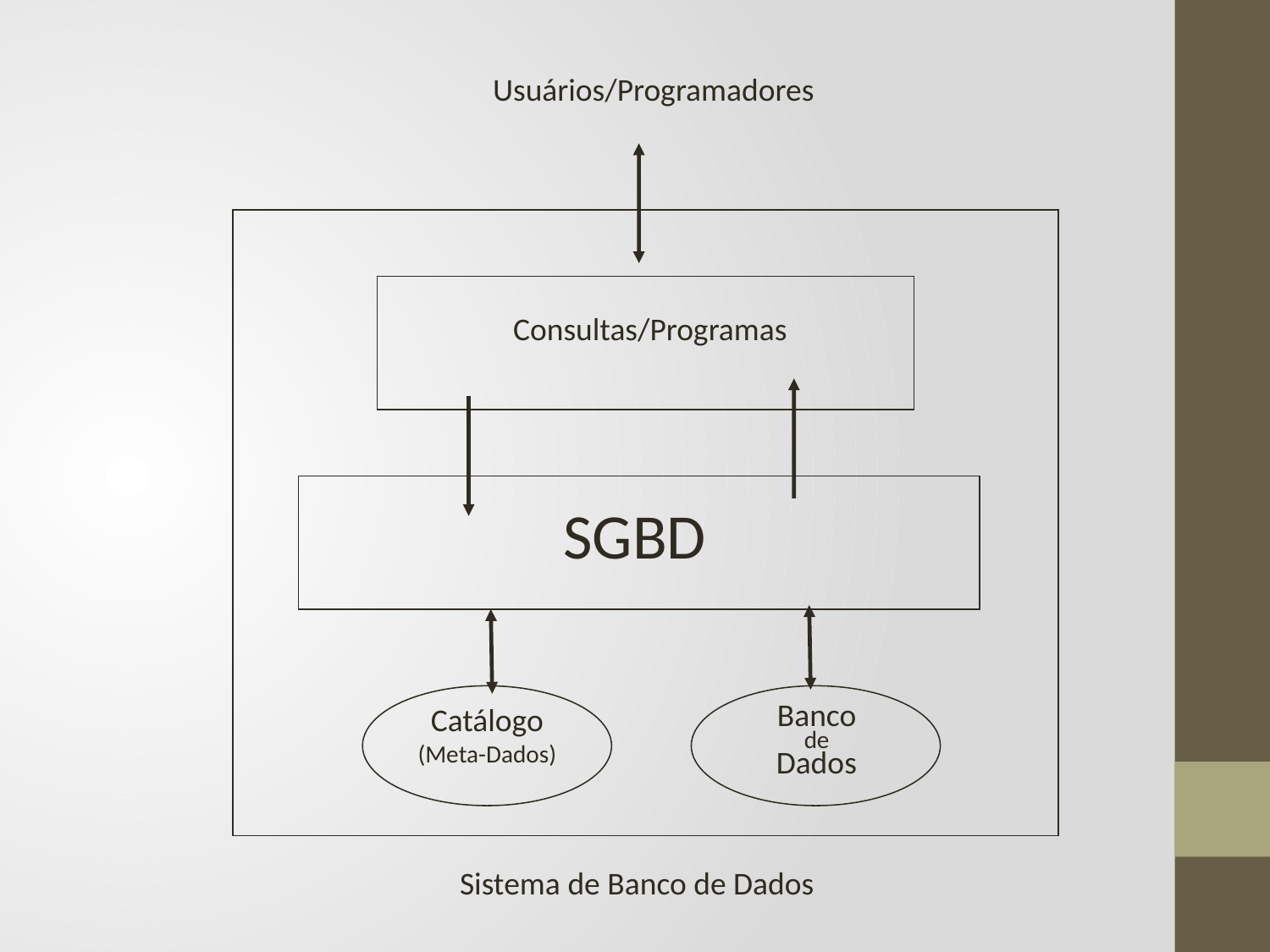

Usuários/Programadores

Consultas/Programas

SGBD

Catálogo
(Meta-Dados)
Banco
de
Dados
Sistema de Banco de Dados